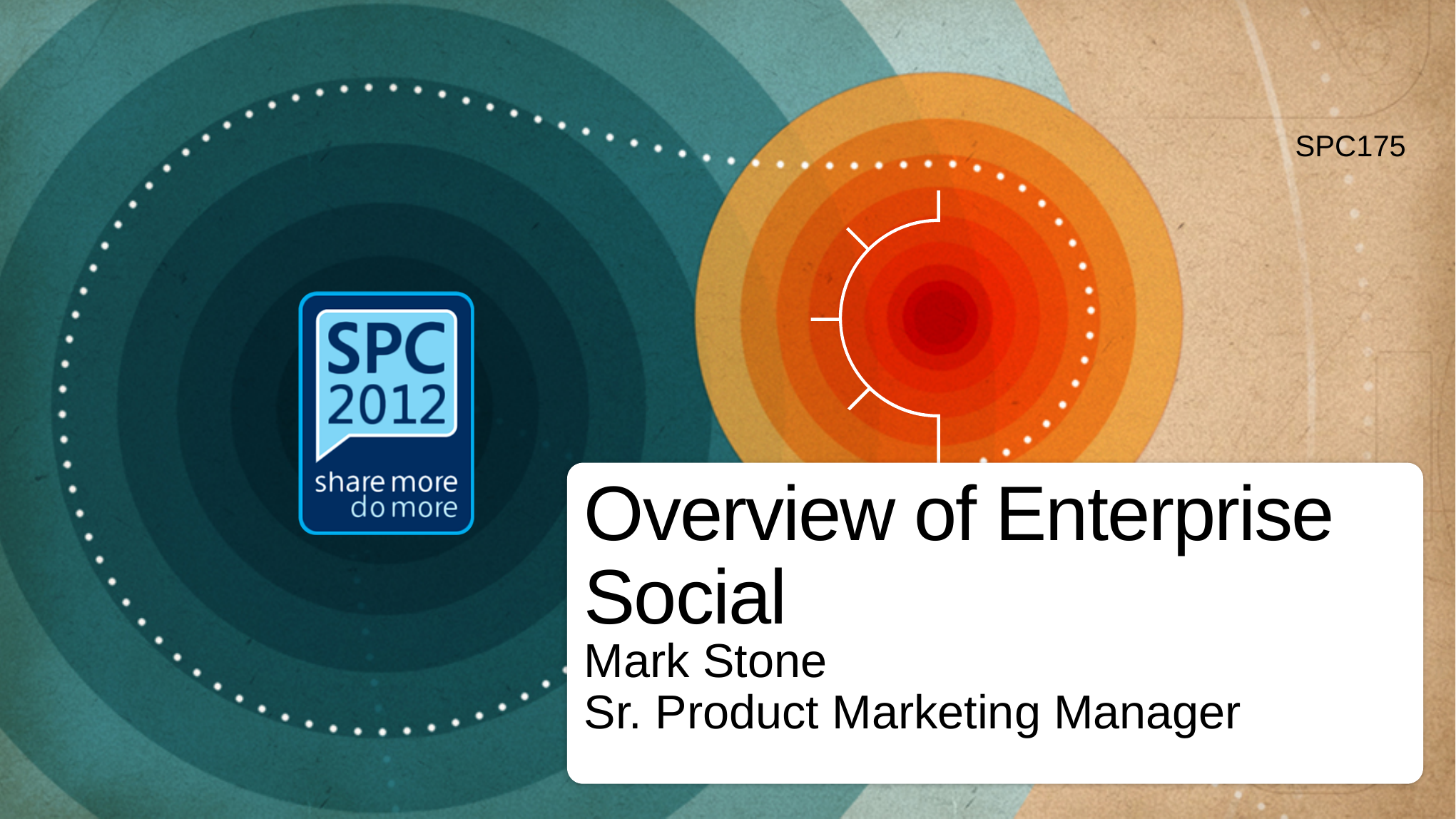

SPC175
# Overview of Enterprise Social
Mark Stone
Sr. Product Marketing Manager